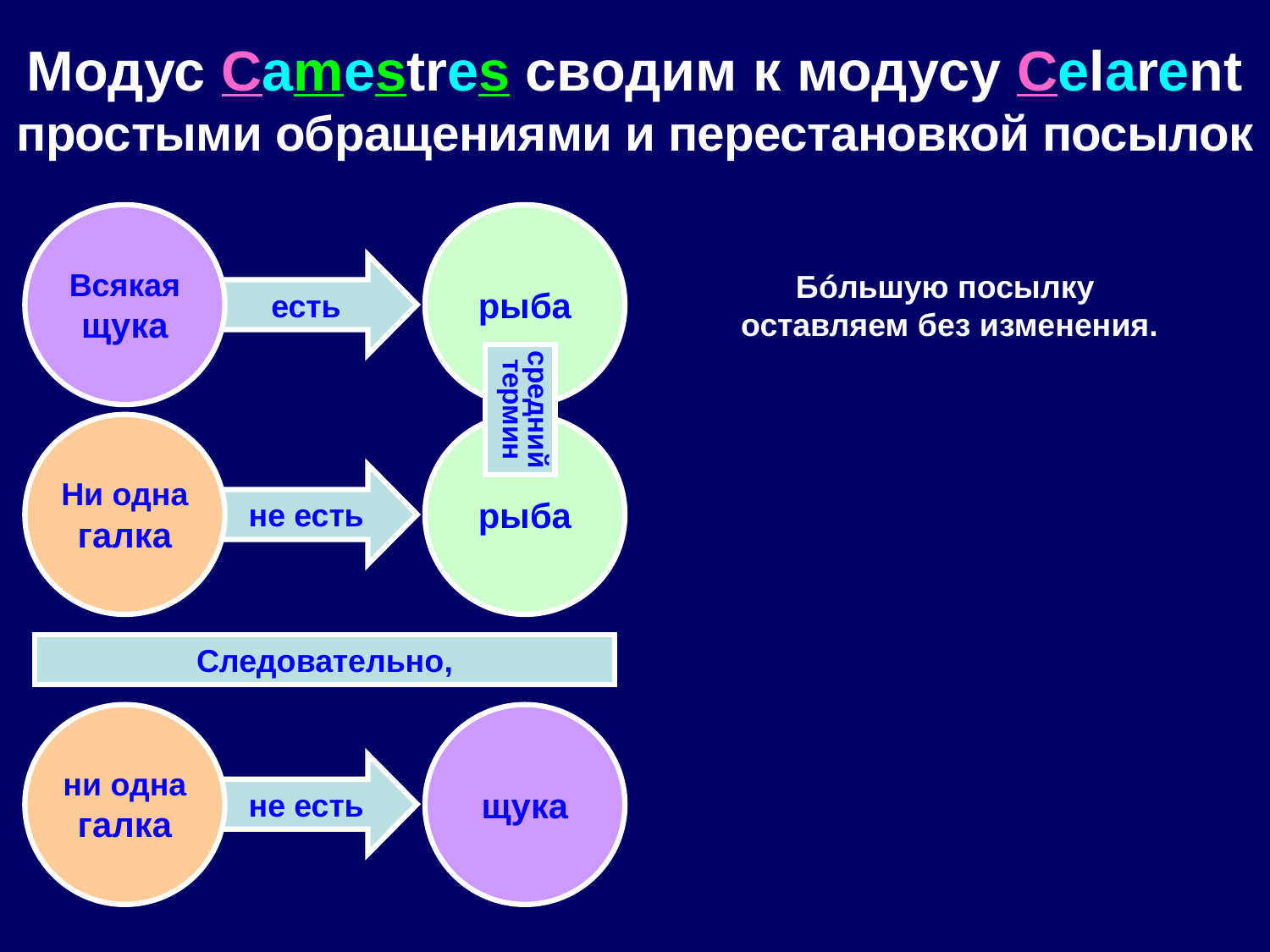

# Модус Camestres сводим к модусу Celarent простыми обращениями и перестановкой посылок
Всякая
щука
рыба
Бóльшую посылку
оставляем без изменения.
есть
средний
термин
Ни одна
галка
рыба
не есть
Следовательно,
ни одна
галка
щука
не есть